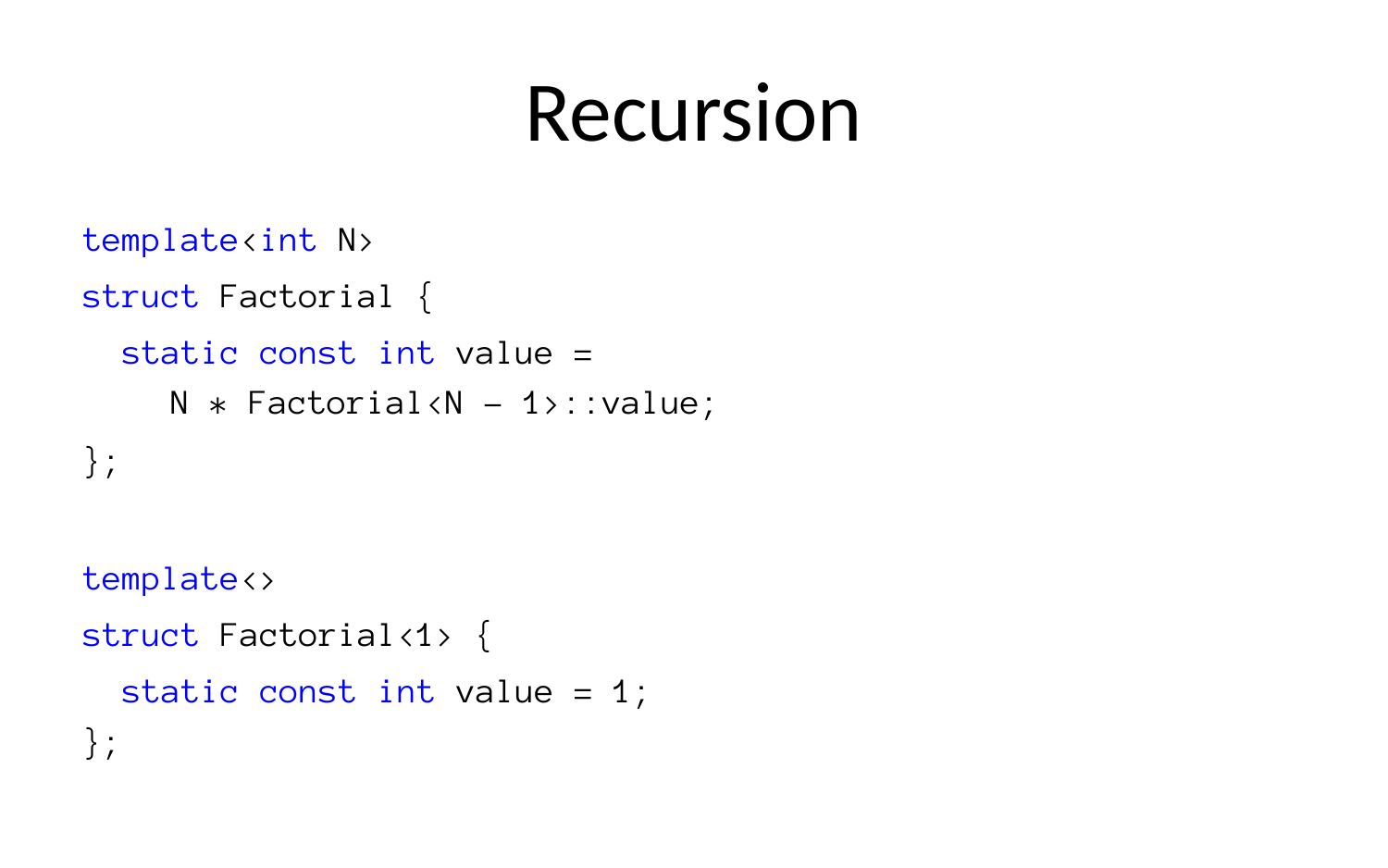

# Recursion
template<int N>
struct Factorial {
  static const int value =
  N * Factorial<N - 1>::value;
};
template<>
struct Factorial<1> {
  static const int value = 1;
};